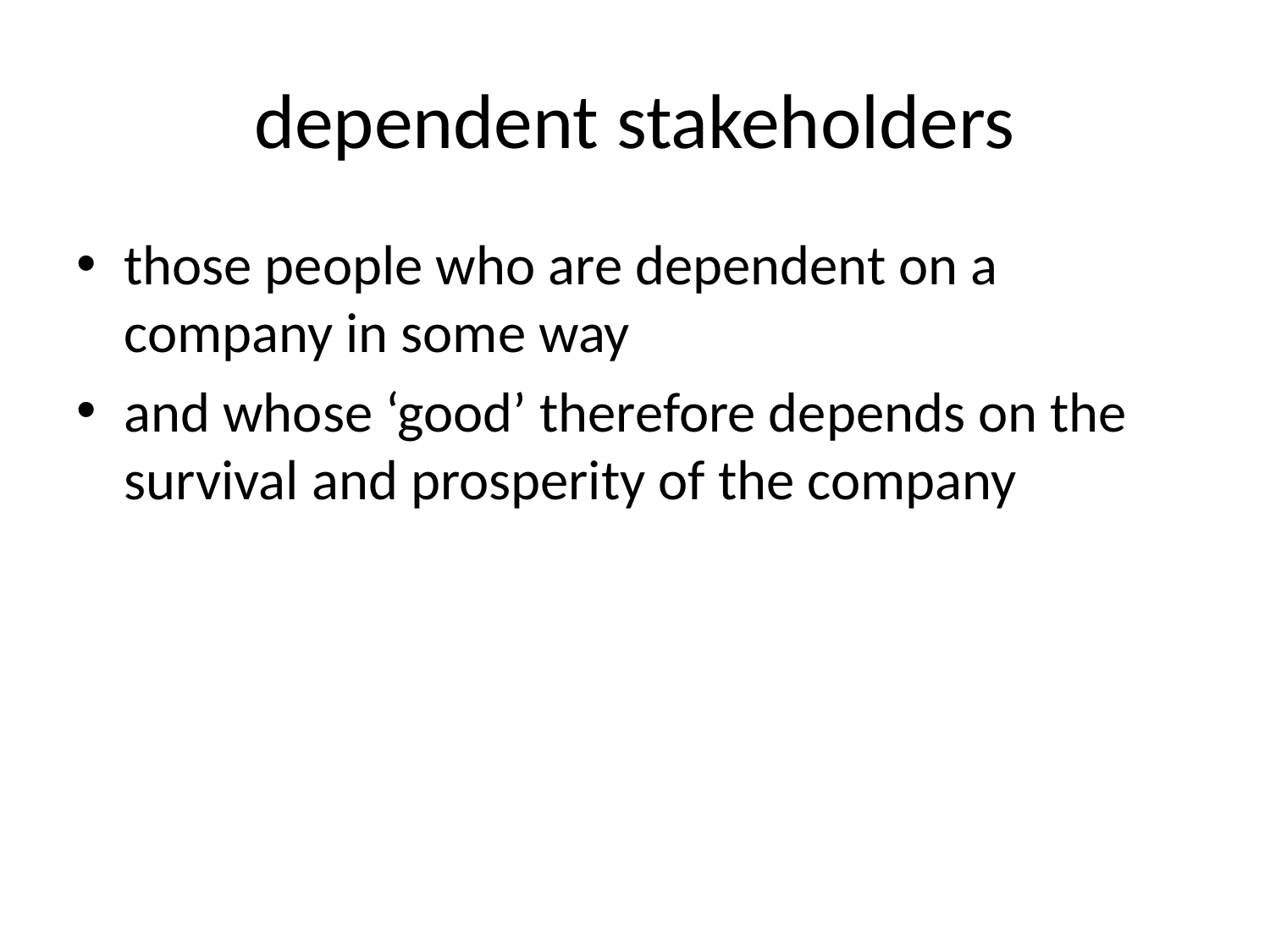

# dependent stakeholders
those people who are dependent on a company in some way
and whose ‘good’ therefore depends on the survival and prosperity of the company